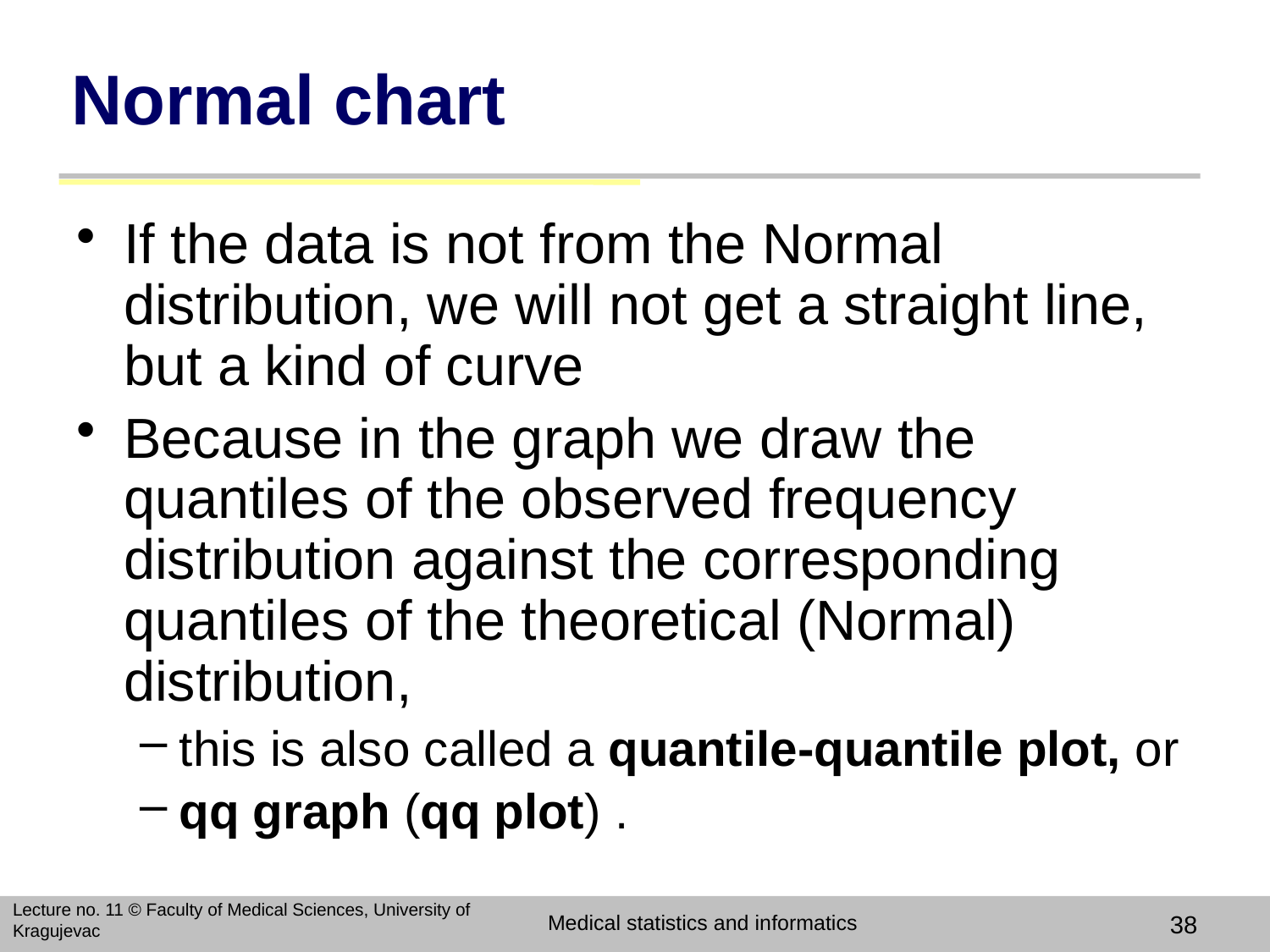

# Normal chart
If the data is not from the Normal distribution, we will not get a straight line, but a kind of curve
Because in the graph we draw the quantiles of the observed frequency distribution against the corresponding quantiles of the theoretical (Normal) distribution,
this is also called a quantile-quantile plot, or
qq graph (qq plot) .
Lecture no. 11 © Faculty of Medical Sciences, University of Kragujevac
Medical statistics and informatics
38